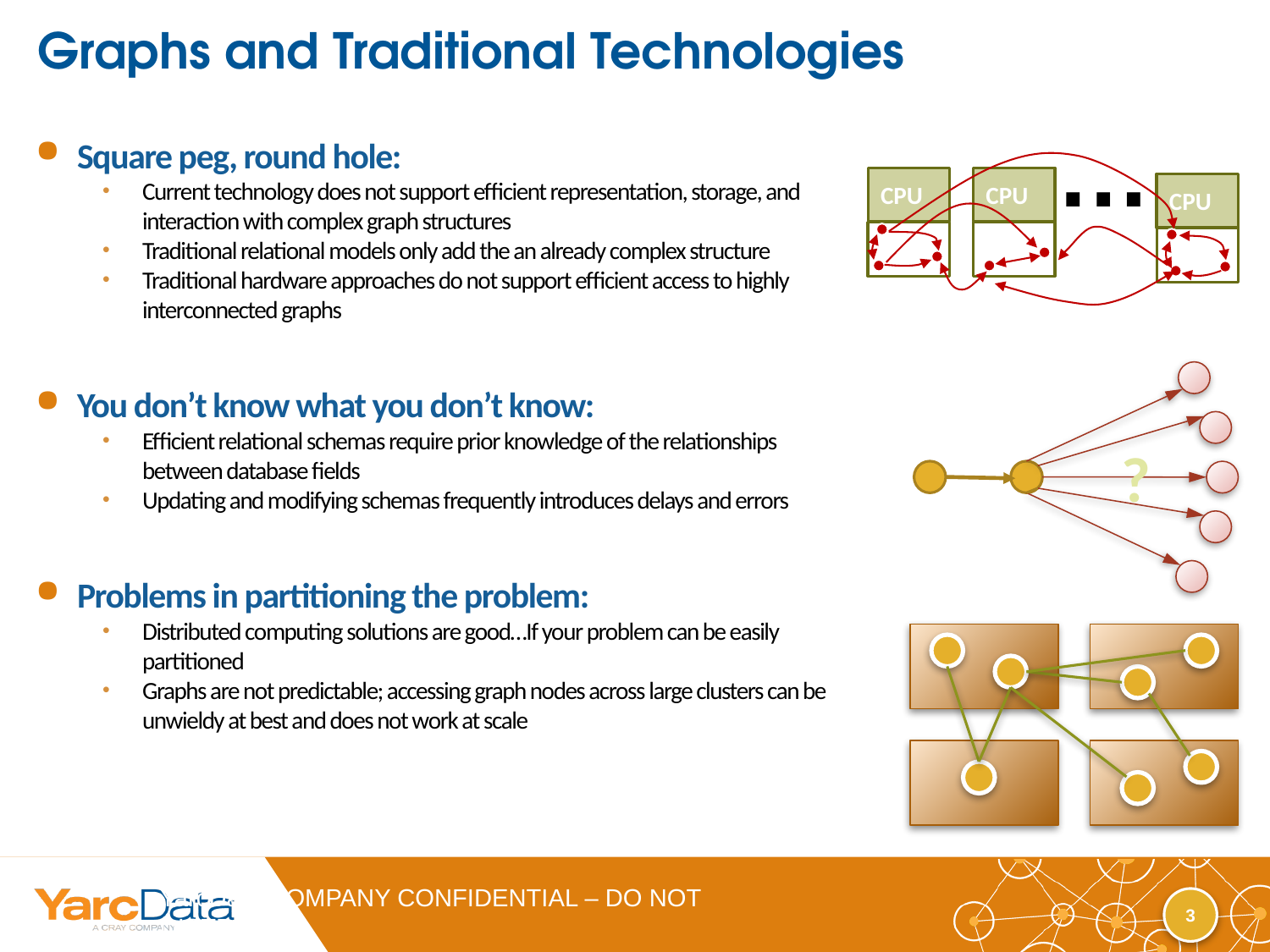

# Graphs and Traditional Technologies
…

CPU

CPU

CPU

Square peg, round hole:
Current technology does not support efficient representation, storage, and interaction with complex graph structures
Traditional relational models only add the an already complex structure
Traditional hardware approaches do not support efficient access to highly interconnected graphs

You don’t know what you don’t know:
Efficient relational schemas require prior knowledge of the relationships between database fields
Updating and modifying schemas frequently introduces delays and errors

Problems in partitioning the problem:
Distributed computing solutions are good…If your problem can be easily partitioned
Graphs are not predictable; accessing graph nodes across large clusters can be unwieldy at best and does not work at scale

?

3
YarcData COMPANY CONFIDENTIAL – DO NOT DISTRIBUTE